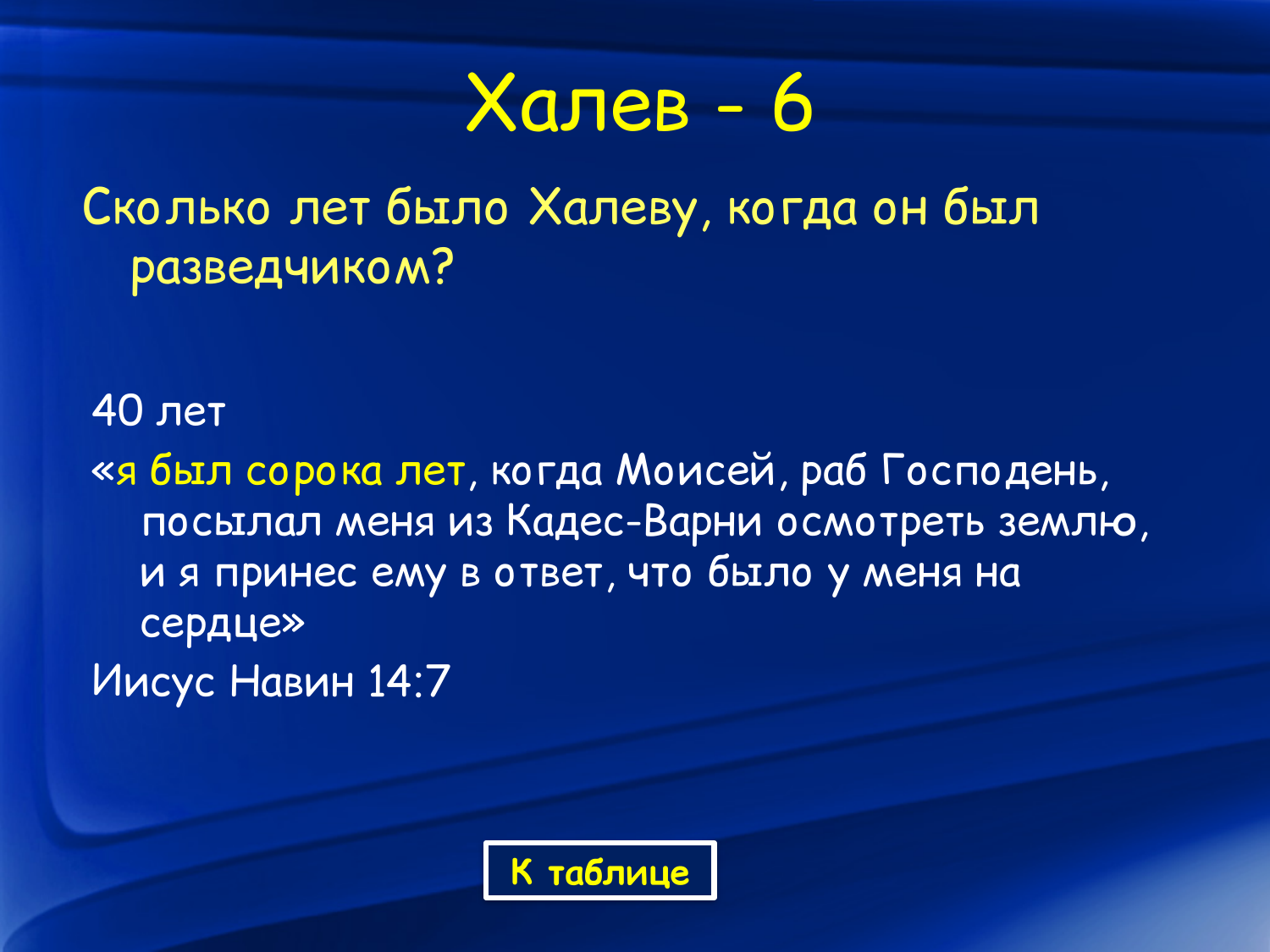

# Халев - 6
Сколько лет было Халеву, когда он был разведчиком?
40 лет
«я был сорока лет, когда Моисей, раб Господень, посылал меня из Кадес-Варни осмотреть землю, и я принес ему в ответ, что было у меня на сердце»
Иисус Навин 14:7
К таблице